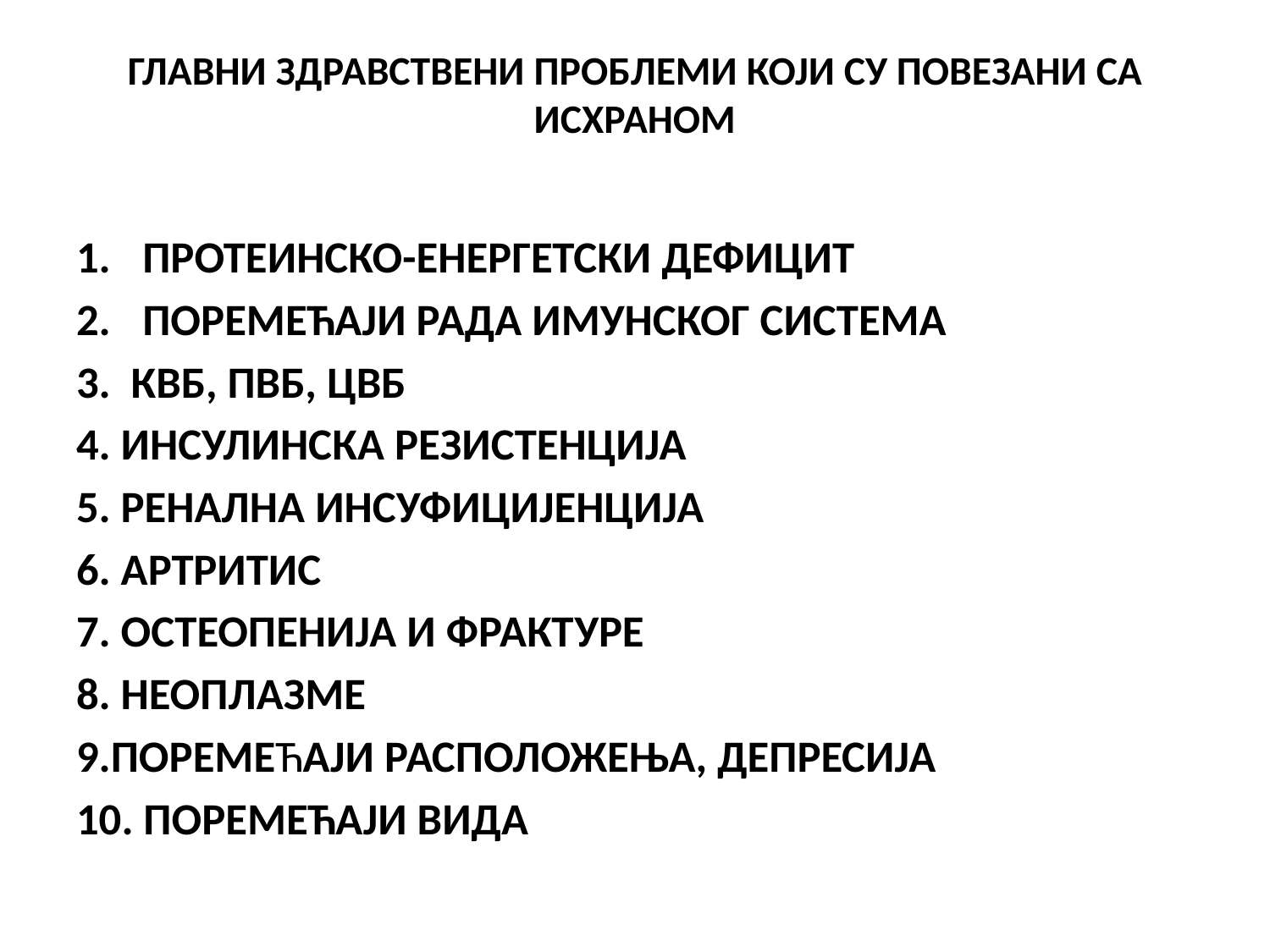

# ГЛАВНИ ЗДРАВСТВЕНИ ПРОБЛЕМИ КОЈИ СУ ПОВЕЗАНИ СА ИСХРАНОМ
ПРОТЕИНСКО-ЕНЕРГЕТСКИ ДЕФИЦИТ
ПОРЕМЕЋАЈИ РАДА ИМУНСКОГ СИСТЕМА
3.  КВБ, ПВБ, ЦВБ
4. ИНСУЛИНСКА РЕЗИСТЕНЦИЈА
5. РЕНАЛНА ИНСУФИЦИЈЕНЦИЈА
6. АРТРИТИС
7. ОСТЕОПЕНИЈА И ФРАКТУРЕ
8. НЕОПЛАЗМЕ
9.ПОРЕМЕЋАЈИ РАСПОЛОЖЕЊА, ДЕПРЕСИЈА
10. ПОРЕМЕЋАЈИ ВИДА